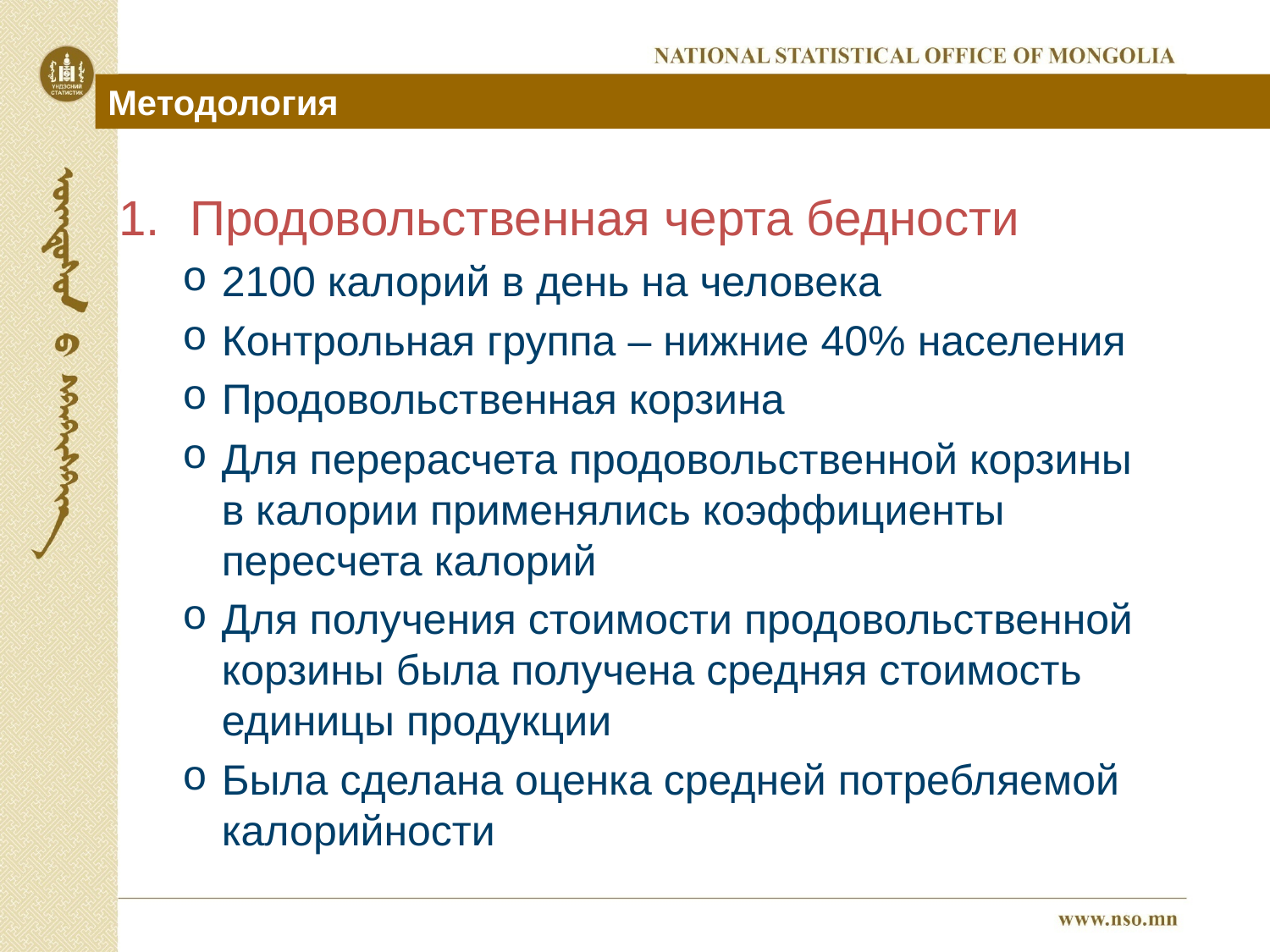

Методология
Продовольственная черта бедности
2100 калорий в день на человека
Контрольная группа – нижние 40% населения
Продовольственная корзина
Для перерасчета продовольственной корзины в калории применялись коэффициенты пересчета калорий
Для получения стоимости продовольственной корзины была получена средняя стоимость единицы продукции
Была сделана оценка средней потребляемой калорийности